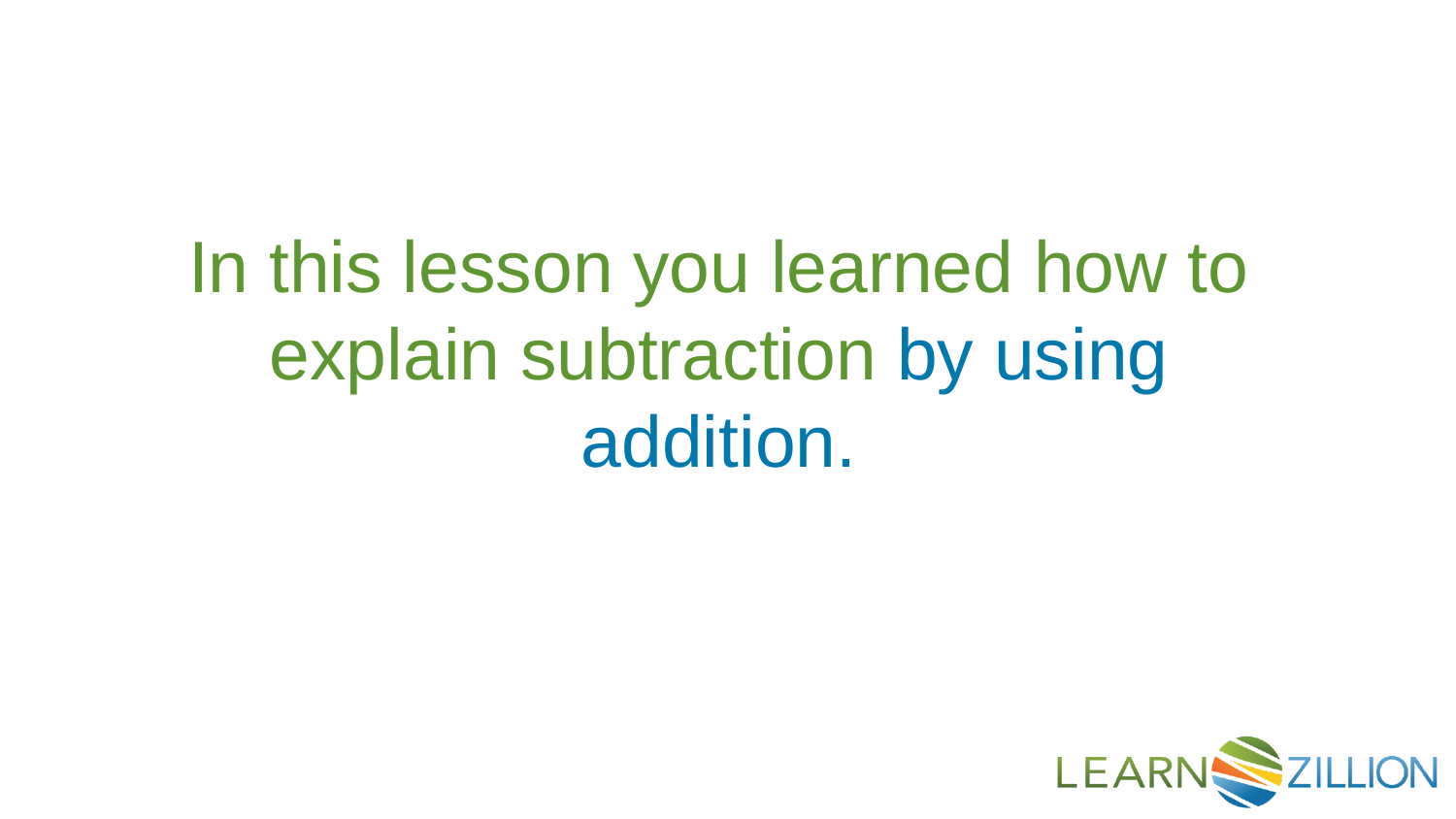

In this lesson you learned how to explain subtraction by using addition.